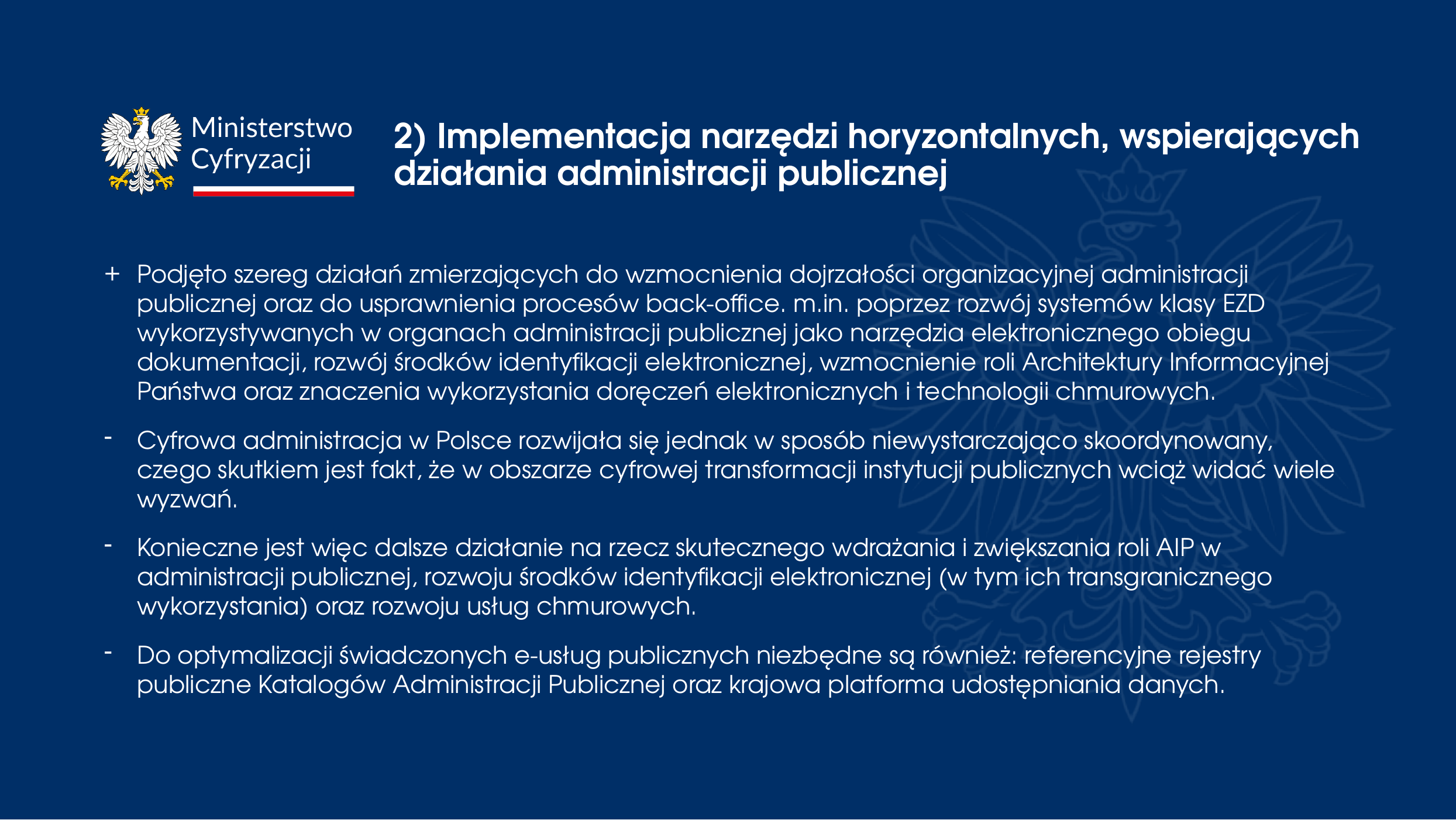

# 2) Implementacja narzędzi horyzontalnych, wspierających działania administracji publicznej
Podjęto szereg działań zmierzających do wzmocnienia dojrzałości organizacyjnej administracji publicznej oraz do usprawnienia procesów back-office. m.in. poprzez rozwój systemów klasy EZD wykorzystywanych w organach administracji publicznej jako narzędzia elektronicznego obiegu dokumentacji, rozwój środków identyfikacji elektronicznej, wzmocnienie roli Architektury Informacyjnej Państwa oraz znaczenia wykorzystania doręczeń elektronicznych i technologii chmurowych.
Cyfrowa administracja w Polsce rozwijała się jednak w sposób niewystarczająco skoordynowany, czego skutkiem jest fakt, że w obszarze cyfrowej transformacji instytucji publicznych wciąż widać wiele wyzwań.
Konieczne jest więc dalsze działanie na rzecz skutecznego wdrażania i zwiększania roli AIP w administracji publicznej, rozwoju środków identyfikacji elektronicznej (w tym ich transgranicznego wykorzystania) oraz rozwoju usług chmurowych.
Do optymalizacji świadczonych e-usług publicznych niezbędne są również: referencyjne rejestry publiczne Katalogów Administracji Publicznej oraz krajowa platforma udostępniania danych.